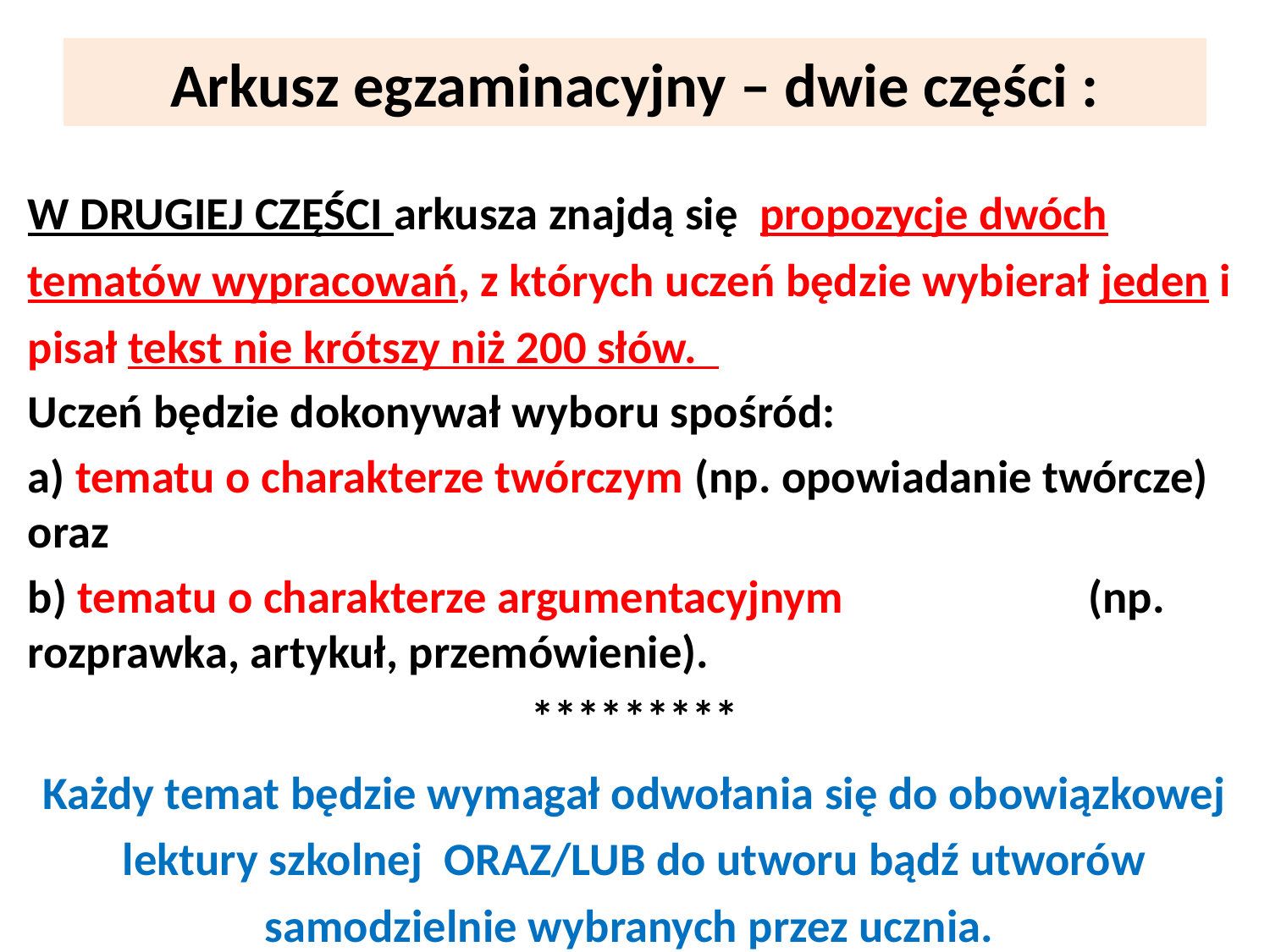

# Arkusz egzaminacyjny – dwie części :
W DRUGIEJ CZĘŚCI arkusza znajdą się  propozycje dwóch tematów wypracowań, z których uczeń będzie wybierał jeden i pisał tekst nie krótszy niż 200 słów.
Uczeń będzie dokonywał wyboru spośród:
a) tematu o charakterze twórczym (np. opowiadanie twórcze) oraz
b) tematu o charakterze argumentacyjnym                       (np. rozprawka, artykuł, przemówienie).
*********
Każdy temat będzie wymagał odwołania się do obowiązkowej lektury szkolnej  ORAZ/LUB do utworu bądź utworów samodzielnie wybranych przez ucznia.